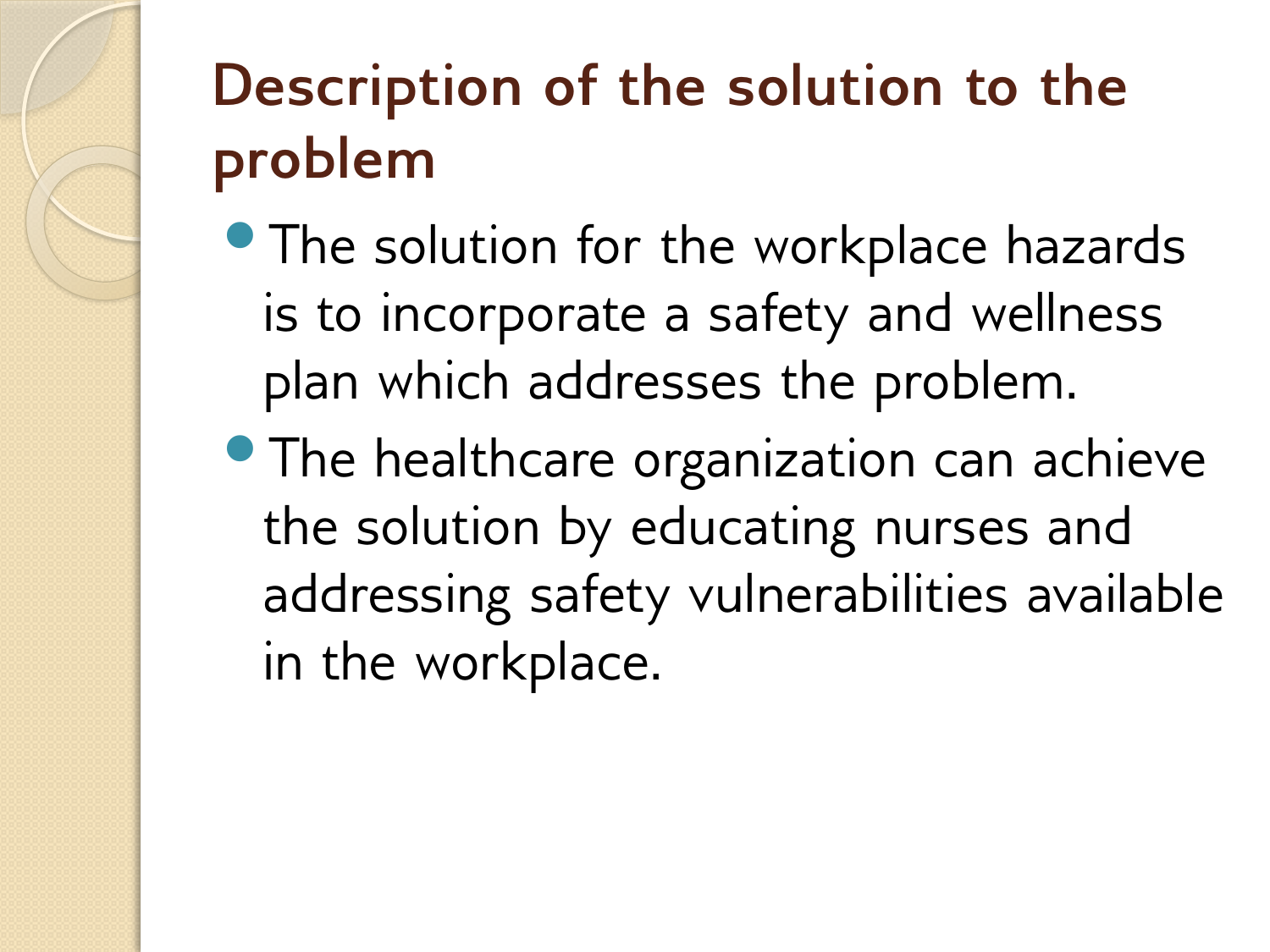

# Description of the solution to the problem
The solution for the workplace hazards is to incorporate a safety and wellness plan which addresses the problem.
The healthcare organization can achieve the solution by educating nurses and addressing safety vulnerabilities available in the workplace.